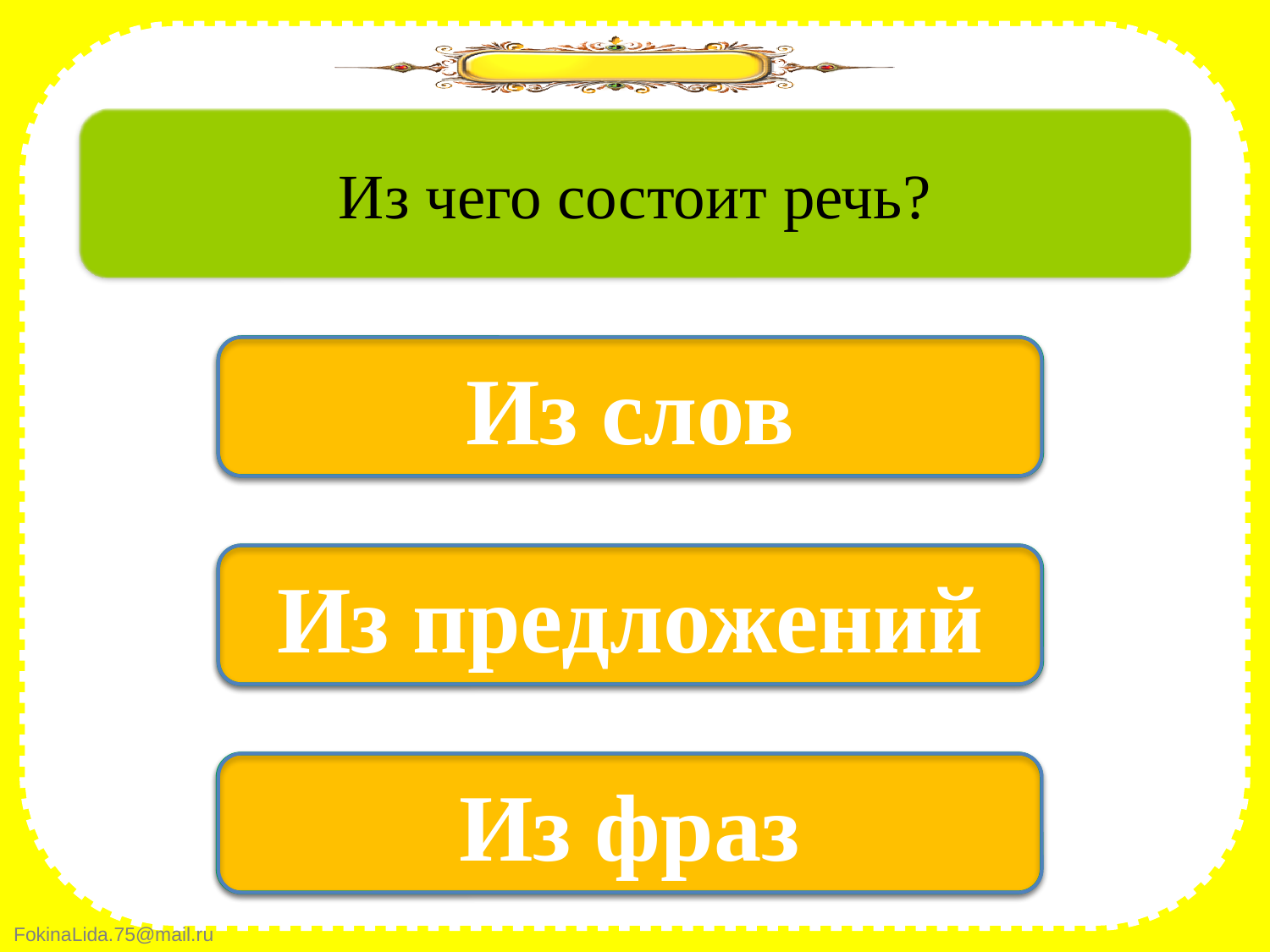

Из чего состоит речь?
нет
Из слов

да
Из предложений

нет
Из фраз